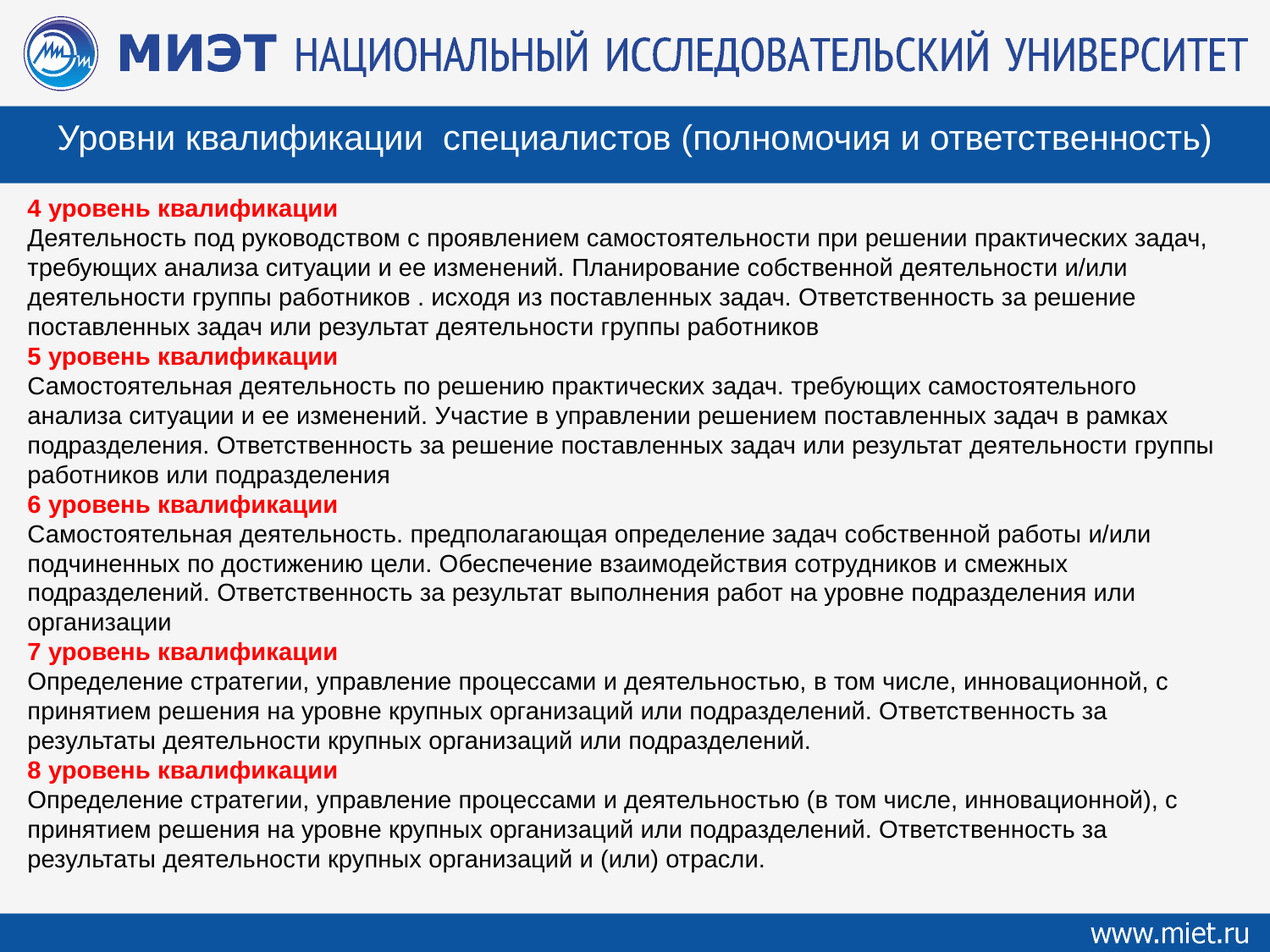

Уровни квалификации  специалистов (полномочия и ответственность)
4 уровень квалификации
Деятельность под руководством с проявлением самостоятельности при решении практических задач, требующих анализа ситуации и ее изменений. Планирование собственной деятельности и/или деятельности группы работников . исходя из поставленных задач. Ответственность за решение поставленных задач или результат деятельности группы работников
5 уровень квалификации
Самостоятельная деятельность по решению практических задач. требующих самостоятельного анализа ситуации и ее изменений. Участие в управлении решением поставленных задач в рамках подразделения. Ответственность за решение поставленных задач или результат деятельности группы работников или подразделения
6 уровень квалификации
Самостоятельная деятельность. предполагающая определение задач собственной работы и/или подчиненных по достижению цели. Обеспечение взаимодействия сотрудников и смежных подразделений. Ответственность за результат выполнения работ на уровне подразделения или организации
7 уровень квалификации
Определение стратегии, управление процессами и деятельностью, в том числе, инновационной, с принятием решения на уровне крупных организаций или подразделений. Ответственность за результаты деятельности крупных организаций или подразделений.
8 уровень квалификации
Определение стратегии, управление процессами и деятельностью (в том числе, инновационной), с принятием решения на уровне крупных организаций или подразделений. Ответственность за результаты деятельности крупных организаций и (или) отрасли.